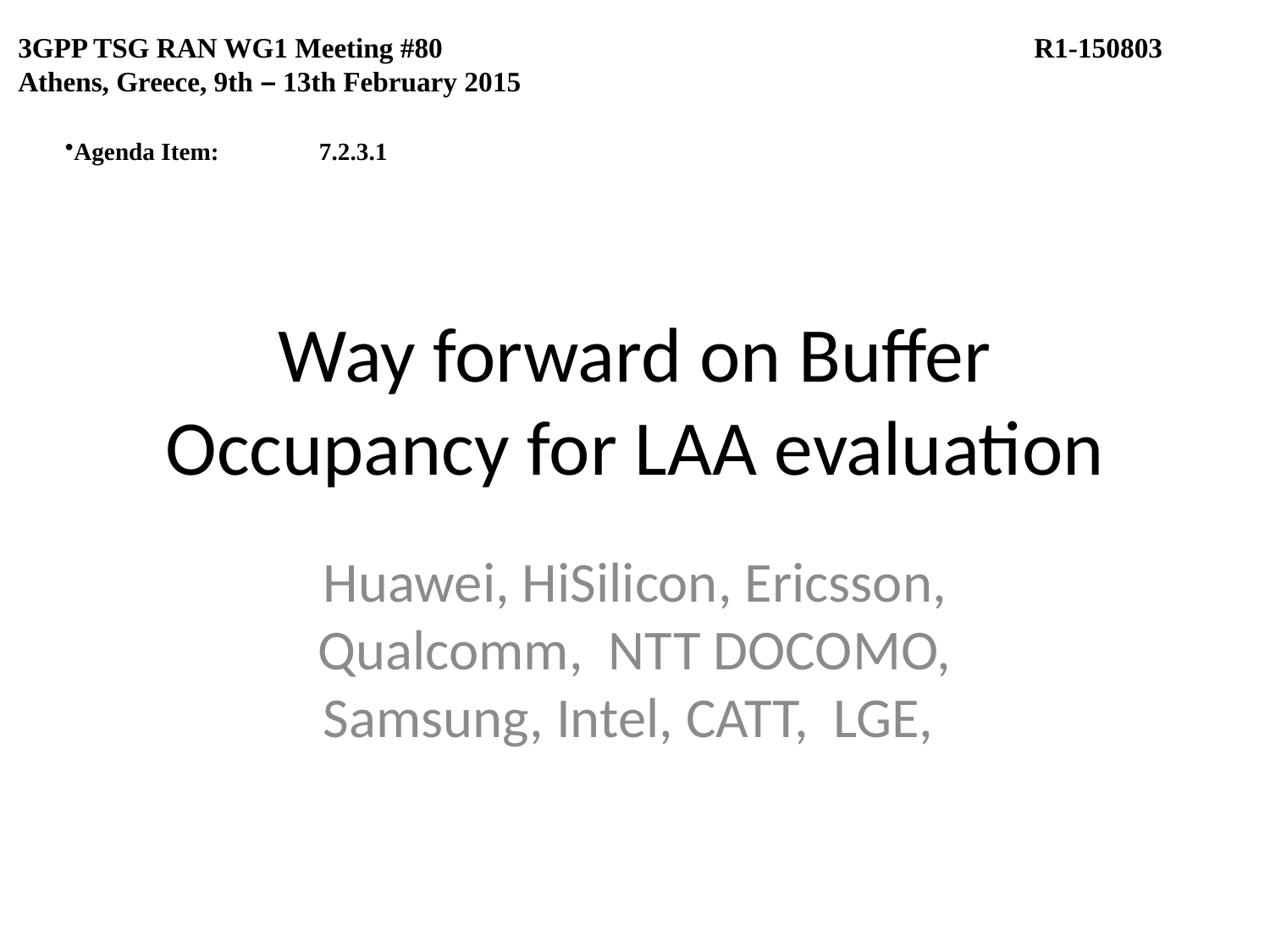

3GPP TSG RAN WG1 Meeting #80					R1-150803
Athens, Greece, 9th – 13th February 2015

Agenda Item:	7.2.3.1

# Way forward on Buffer Occupancy for LAA evaluation
Huawei, HiSilicon, Ericsson, Qualcomm,  NTT DOCOMO, Samsung, Intel, CATT,  LGE,